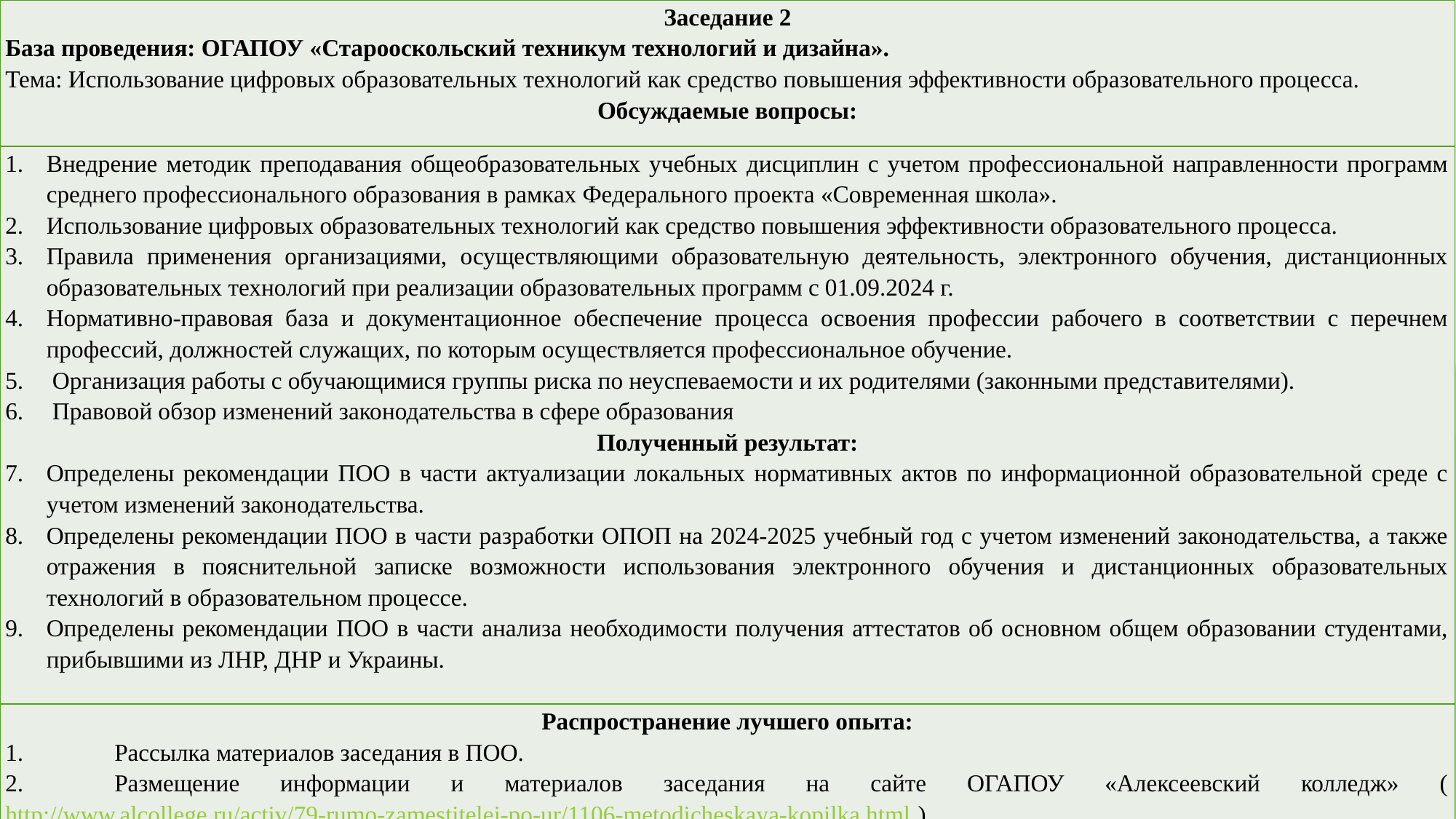

| Заседание 2 База проведения: ОГАПОУ «Старооскольский техникум технологий и дизайна». Тема: Использование цифровых образовательных технологий как средство повышения эффективности образовательного процесса. Обсуждаемые вопросы: |
| --- |
| Внедрение методик преподавания общеобразовательных учебных дисциплин с учетом профессиональной направленности программ среднего профессионального образования в рамках Федерального проекта «Современная школа». Использование цифровых образовательных технологий как средство повышения эффективности образовательного процесса. Правила применения организациями, осуществляющими образовательную деятельность, электронного обучения, дистанционных образовательных технологий при реализации образовательных программ с 01.09.2024 г. Нормативно-правовая база и документационное обеспечение процесса освоения профессии рабочего в соответствии с перечнем профессий, должностей служащих, по которым осуществляется профессиональное обучение. Организация работы с обучающимися группы риска по неуспеваемости и их родителями (законными представителями). Правовой обзор изменений законодательства в сфере образования Полученный результат: Определены рекомендации ПОО в части актуализации локальных нормативных актов по информационной образовательной среде с учетом изменений законодательства. Определены рекомендации ПОО в части разработки ОПОП на 2024-2025 учебный год с учетом изменений законодательства, а также отражения в пояснительной записке возможности использования электронного обучения и дистанционных образовательных технологий в образовательном процессе. Определены рекомендации ПОО в части анализа необходимости получения аттестатов об основном общем образовании студентами, прибывшими из ЛНР, ДНР и Украины. |
| Распространение лучшего опыта: 1. Рассылка материалов заседания в ПОО. 2. Размещение информации и материалов заседания на сайте ОГАПОУ «Алексеевский колледж» (http://www.alcollege.ru/activ/79-rumo-zamestitelej-po-ur/1106-metodicheskaya-kopilka.html ) |